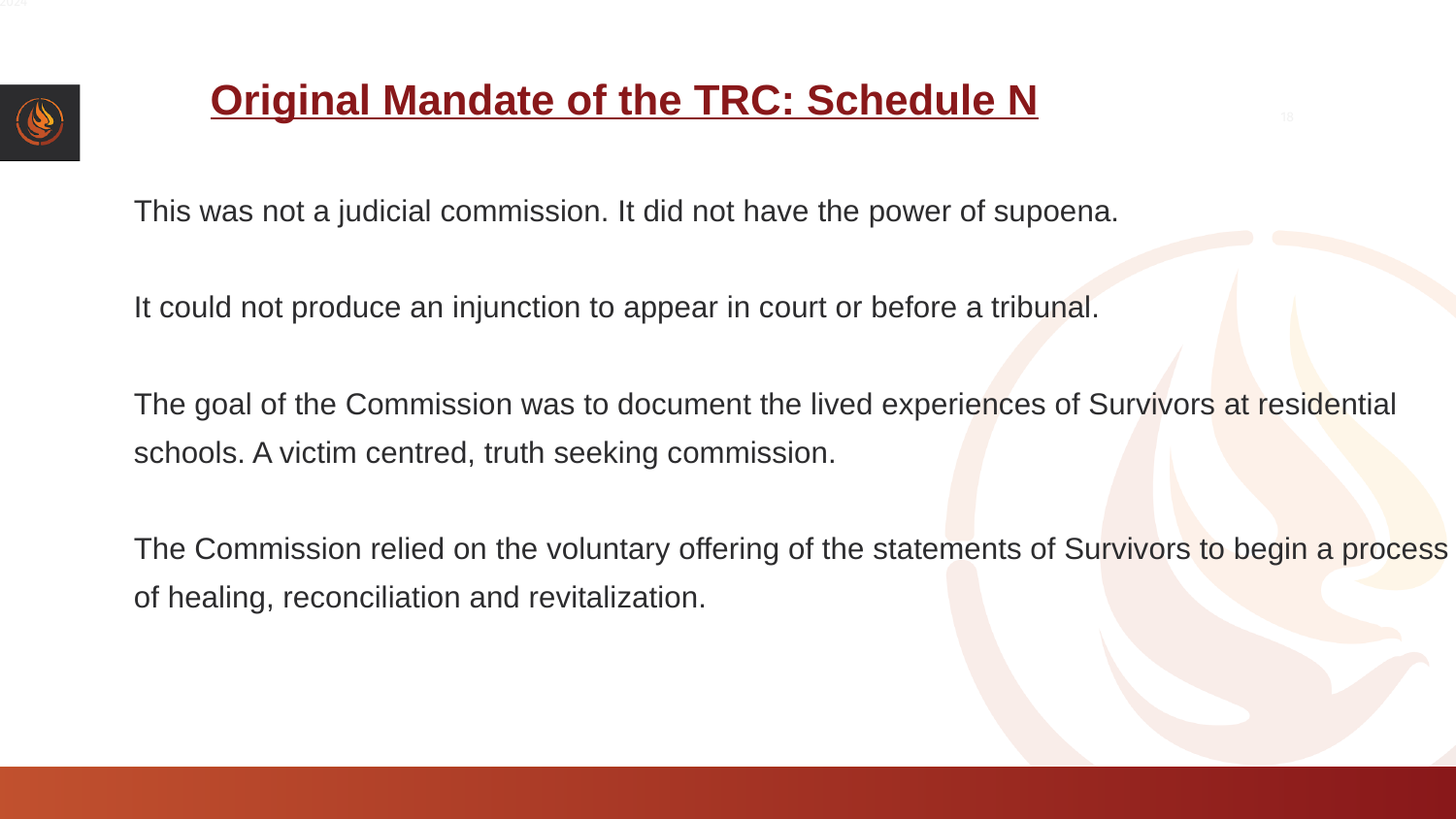

6/2/2024
Utilizing AtoM to Promote Decolonizing Archival Description
Original Mandate of the TRC: Schedule N
18
This was not a judicial commission. It did not have the power of supoena.

It could not produce an injunction to appear in court or before a tribunal.

The goal of the Commission was to document the lived experiences of Survivors at residential schools. A victim centred, truth seeking commission.

The Commission relied on the voluntary offering of the statements of Survivors to begin a process of healing, reconciliation and revitalization.